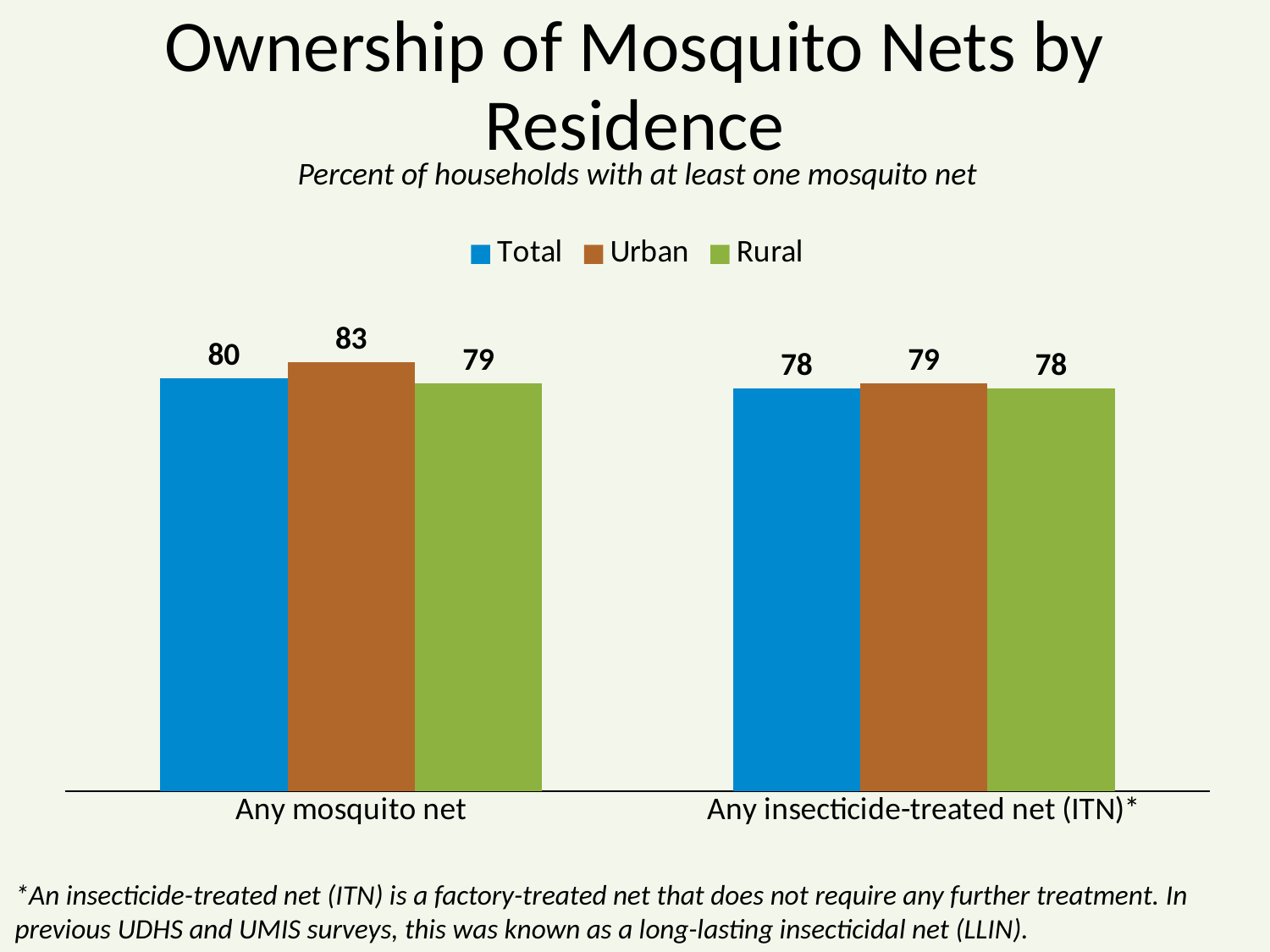

# Ownership of Mosquito Nets by Residence
Percent of households with at least one mosquito net

### Chart

| Category | Total | Urban | Rural |
|---|---|---|---|
| Any mosquito net | 80.0 | 83.0 | 79.0 |
| Any insecticide-treated net (ITN)* | 78.0 | 79.0 | 78.0 |
*An insecticide-treated net (ITN) is a factory-treated net that does not require any further treatment. In previous UDHS and UMIS surveys, this was known as a long-lasting insecticidal net (LLIN).